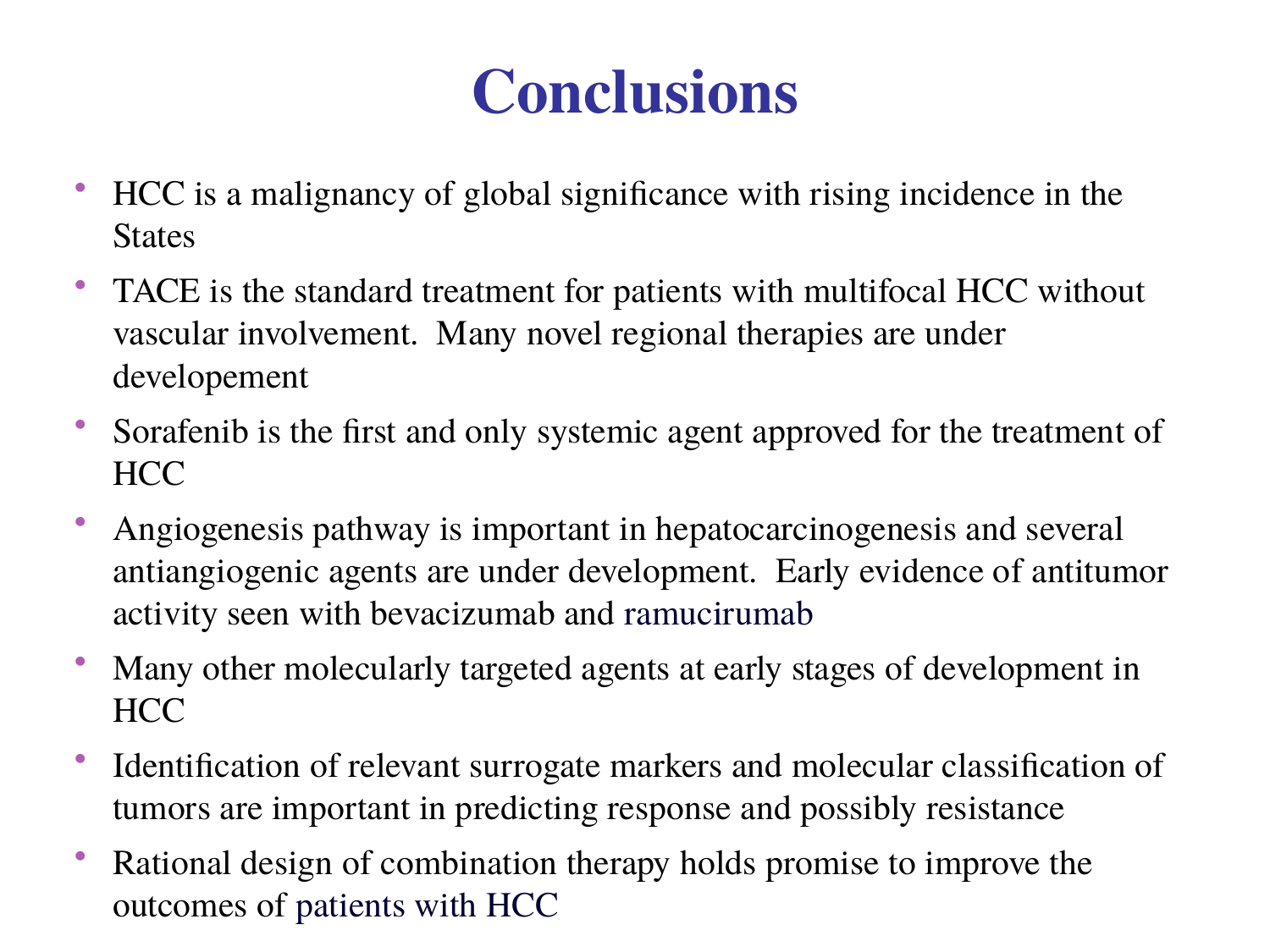

# Conclusions
HCC is a malignancy of global significance with rising incidence in the States
TACE is the standard treatment for patients with multifocal HCC without vascular involvement.  Many novel regional therapies are under developement
Sorafenib is the first and only systemic agent approved for the treatment of HCC
Angiogenesis pathway is important in hepatocarcinogenesis and several antiangiogenic agents are under development.  Early evidence of antitumor activity seen with bevacizumab and ramucirumab
Many other molecularly targeted agents at early stages of development in HCC
Identification of relevant surrogate markers and molecular classification of tumors are important in predicting response and possibly resistance
Rational design of combination therapy holds promise to improve the outcomes of patients with HCC